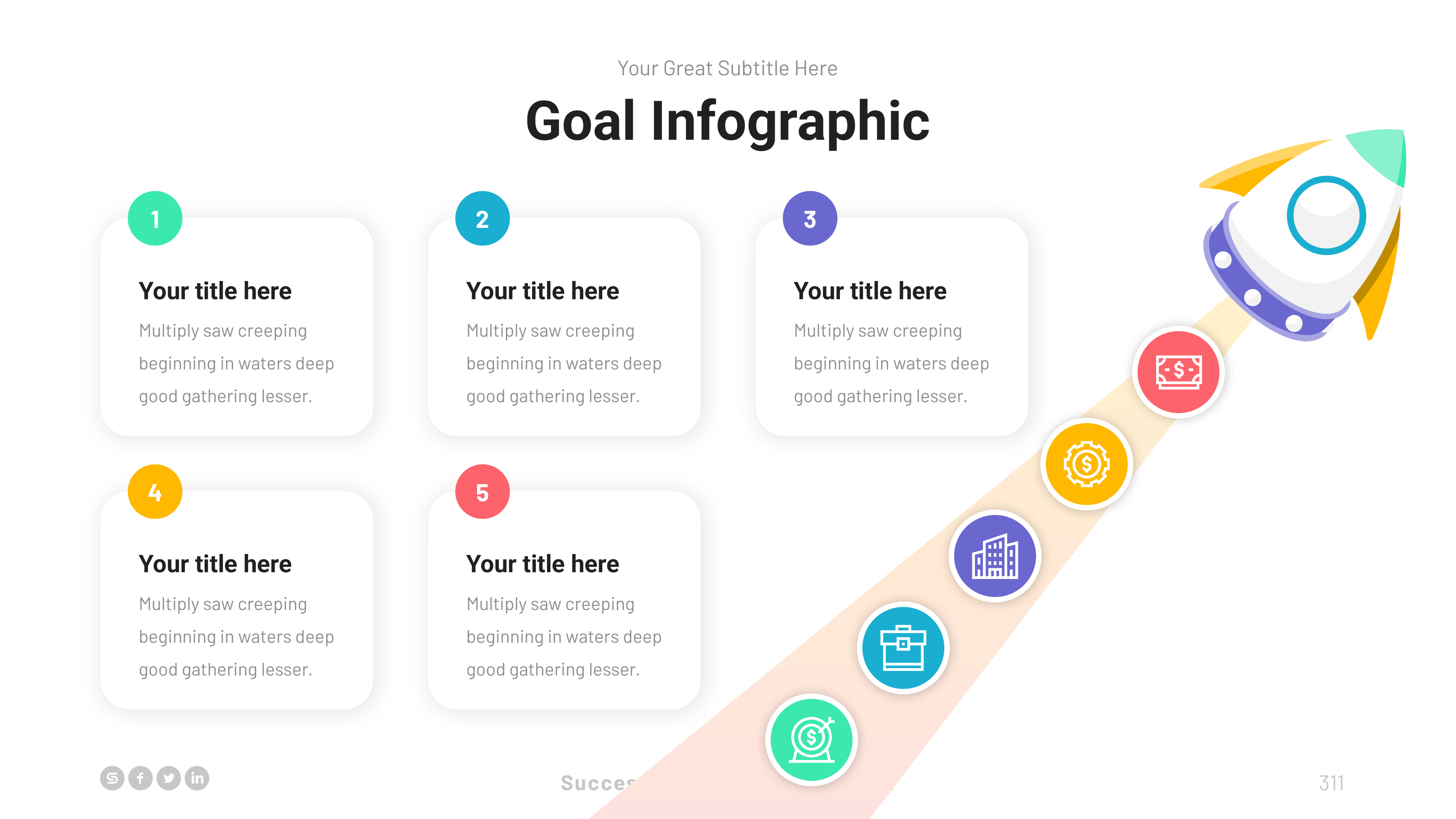

Your Great Subtitle Here
Goal Infographic

1
2
3

Your title here
Multiply saw creeping beginning in waters deep good gathering lesser.
Your title here
Multiply saw creeping beginning in waters deep good gathering lesser.
Your title here
Multiply saw creeping beginning in waters deep good gathering lesser.

4
5

Your title here
Multiply saw creeping beginning in waters deep good gathering lesser.
Your title here
Multiply saw creeping beginning in waters deep good gathering lesser.